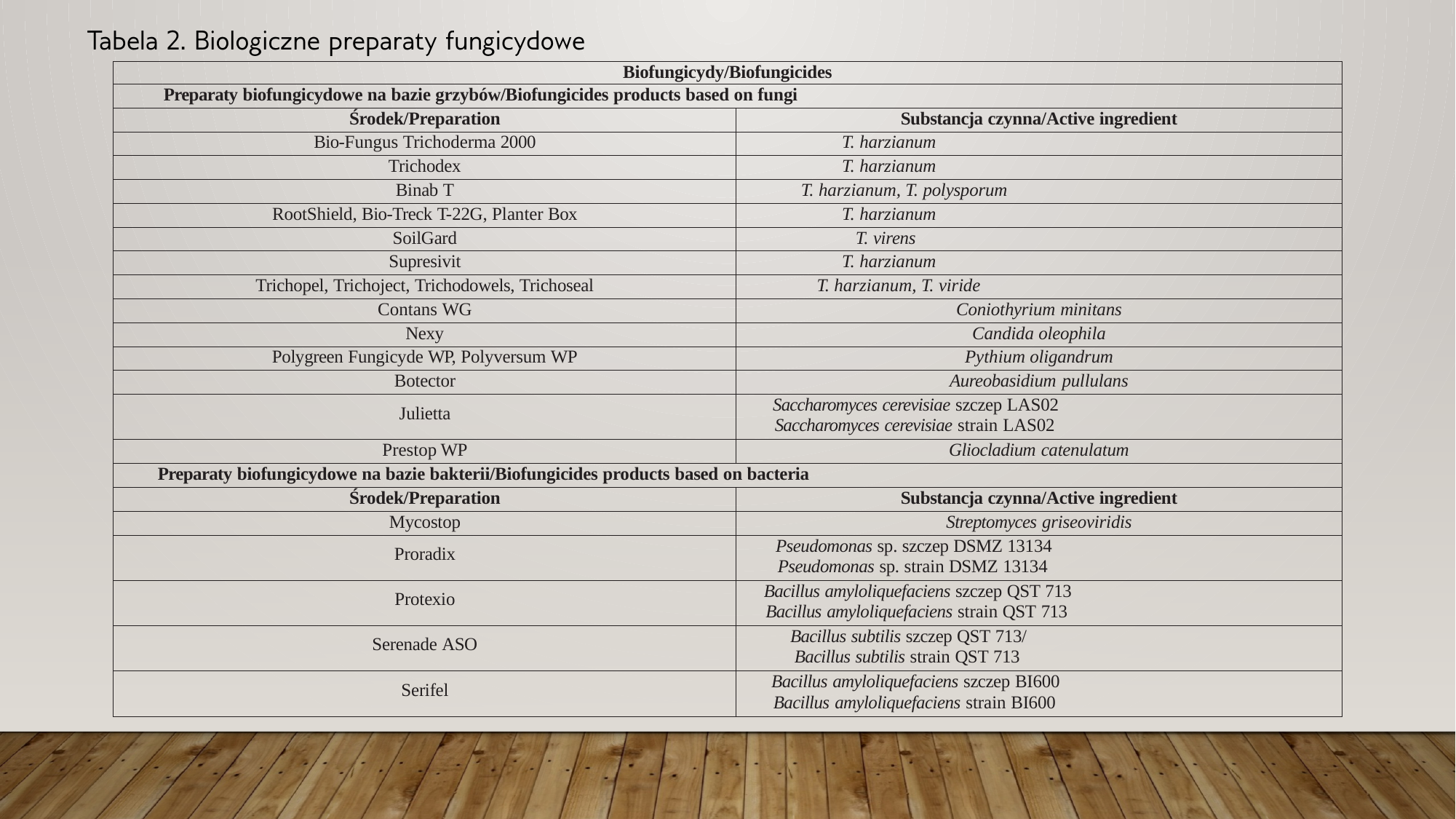

Tabela 2. Biologiczne preparaty fungicydowe
| Biofungicydy/Biofungicides |  |
| --- | --- |
| Preparaty biofungicydowe na bazie grzybów/Biofungicides products based on fungi |  |
| Środek/Preparation | Substancja czynna/Active ingredient |
| Bio-Fungus Trichoderma 2000 | T. harzianum |
| Trichodex | T. harzianum |
| Binab T | T. harzianum, T. polysporum |
| RootShield, Bio-Treck T-22G, Planter Box | T. harzianum |
| SoilGard | T. virens |
| Supresivit | T. harzianum |
| Trichopel, Trichoject, Trichodowels, Trichoseal | T. harzianum, T. viride |
| Contans WG | Coniothyrium minitans |
| Nexy | Candida oleophila |
| Polygreen Fungicyde WP, Polyversum WP | Pythium oligandrum |
| Botector | Aureobasidium pullulans |
| Julietta | Saccharomyces cerevisiae szczep LAS02 Saccharomyces cerevisiae strain LAS02 |
| Prestop WP | Gliocladium catenulatum |
| Preparaty biofungicydowe na bazie bakterii/Biofungicides products based on bacteria |  |
| Środek/Preparation | Substancja czynna/Active ingredient |
| Mycostop | Streptomyces griseoviridis |
| Proradix | Pseudomonas sp. szczep DSMZ 13134 Pseudomonas sp. strain DSMZ 13134 |
| Protexio | Bacillus amyloliquefaciens szczep QST 713 Bacillus amyloliquefaciens strain QST 713 |
| Serenade ASO | Bacillus subtilis szczep QST 713/ Bacillus subtilis strain QST 713 |
| Serifel | Bacillus amyloliquefaciens szczep BI600 Bacillus amyloliquefaciens strain BI600 |